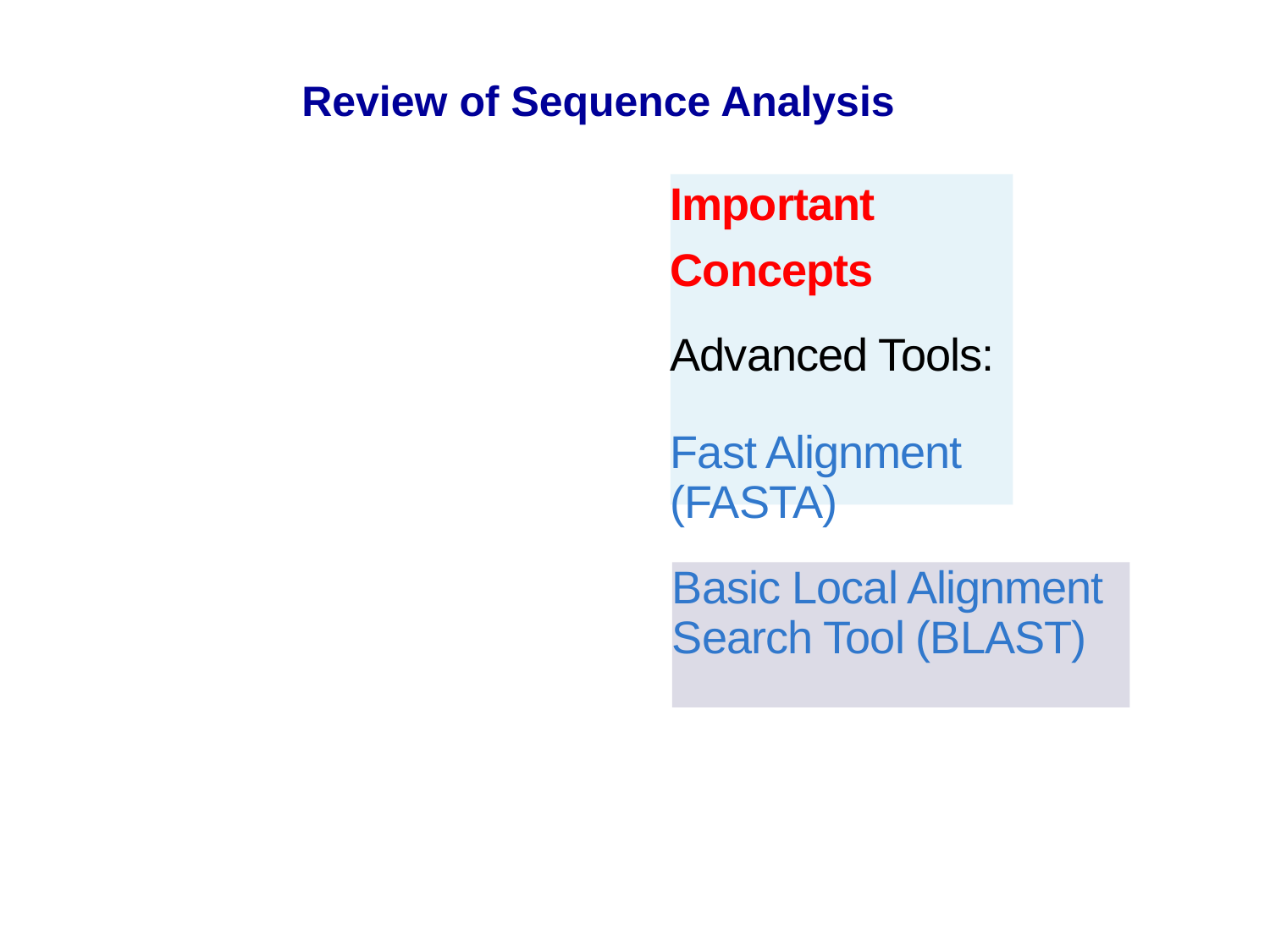

Review of Sequence Analysis
Important
Concepts
Advanced Tools:
Fast Alignment (FASTA)
Basic Local Alignment Search Tool (BLAST)